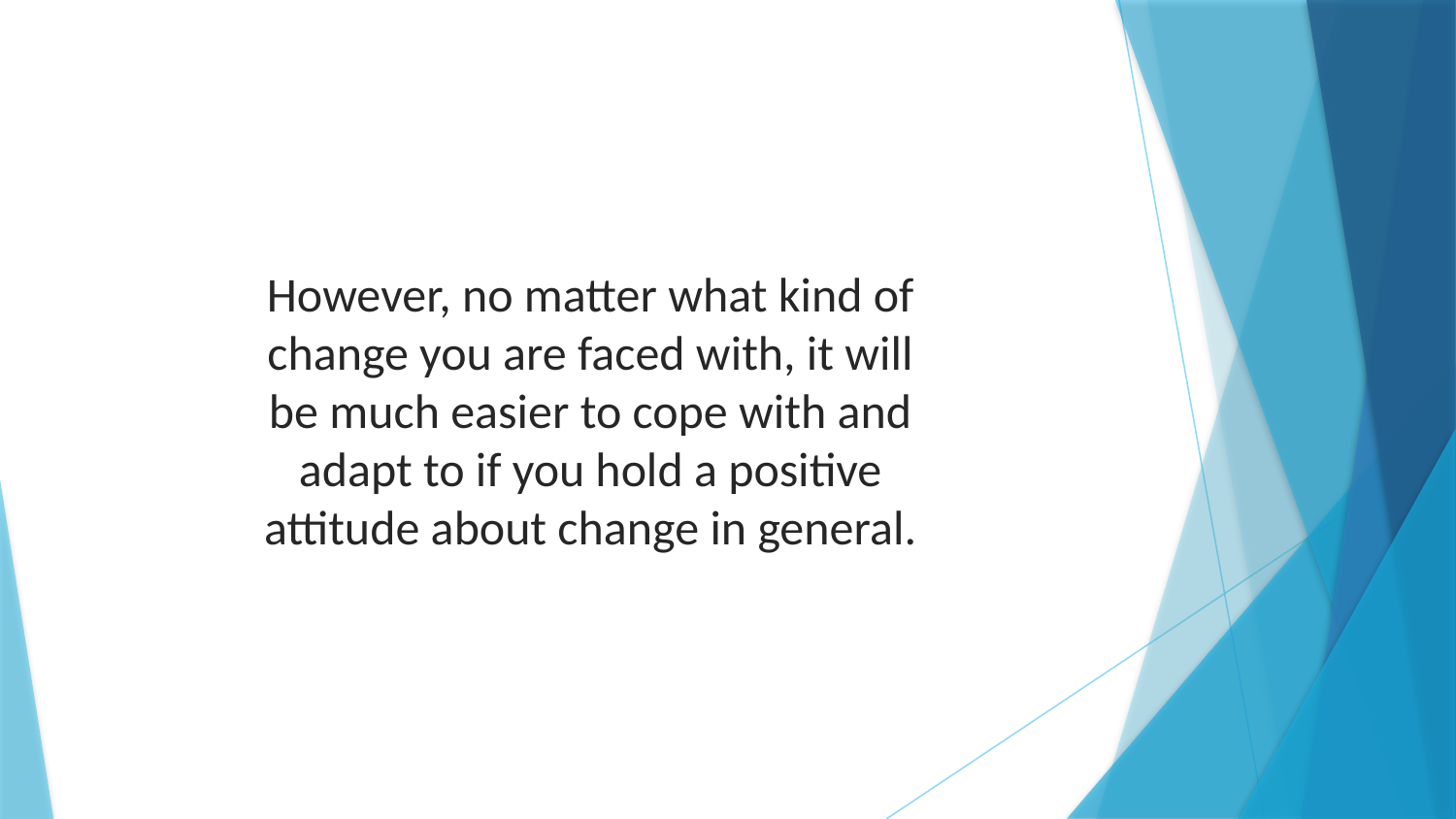

However, no matter what kind of change you are faced with, it will be much easier to cope with and adapt to if you hold a positive attitude about change in general.